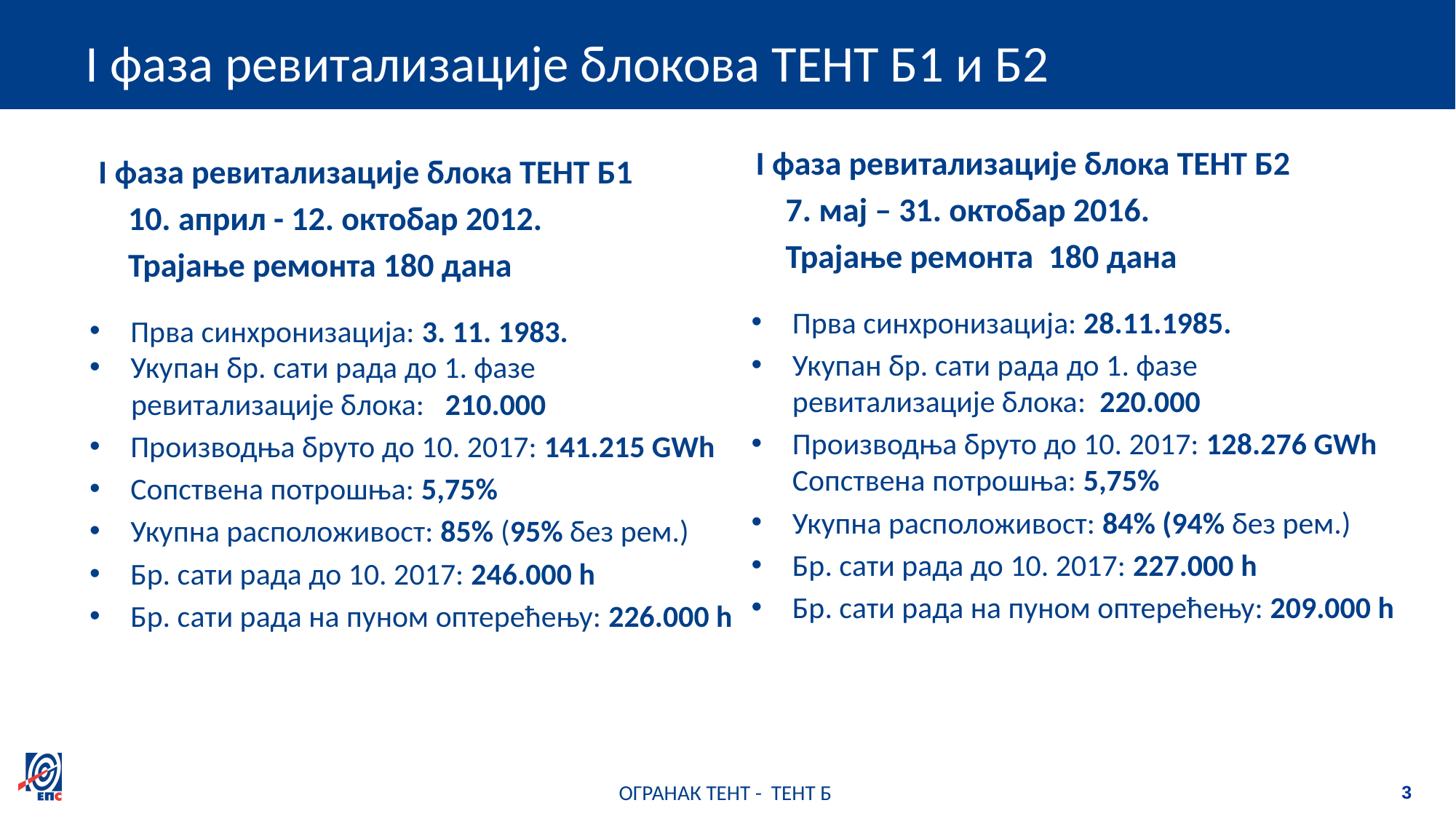

# I фаза ревитализације блокова ТЕНТ Б1 и Б2
I фаза ревитализације блока ТЕНТ Б2
    7. мaj – 31. октобар 2016.
    Трајање ремонта  180 дана
I фаза ревитализације блока ТЕНТ Б1
    10. април - 12. октобар 2012.
    Трајање ремонта 180 дана
Прва синхронизација: 28.11.1985.
Укупан бр. сати рада до 1. фазе ревитализације блока:  220.000
Производња бруто до 10. 2017: 128.276 GWh Сопствена потрошња: 5,75%
Укупна расположивост: 84% (94% без рем.)
Бр. сати рада до 10. 2017: 227.000 h
Бр. сати рада на пуном оптерећењу: 209.000 h

Прва синхронизација: 3. 11. 1983.
Укупан бр. сати рада до 1. фазе
      ревитализације блока:   210.000
Производња бруто до 10. 2017: 141.215 GWh
Сопствена потрошња: 5,75%
Укупна расположивост: 85% (95% без рем.)
Бр. сати рада до 10. 2017: 246.000 h
Бр. сати рада на пуном оптерећењу: 226.000 h
ОГРАНАК ТЕНТ -  ТЕНТ Б